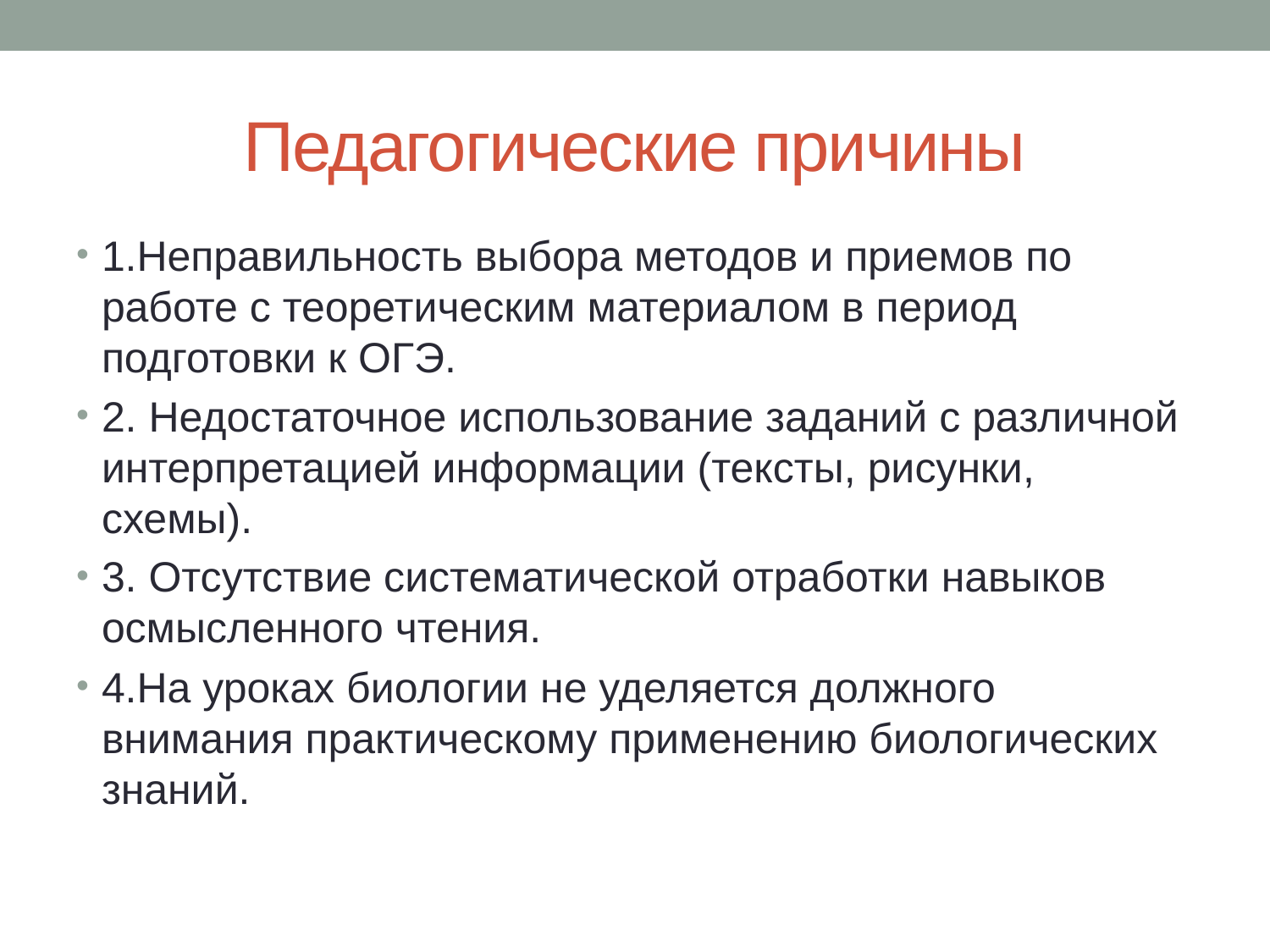

# Педагогические причины
1.Неправильность выбора методов и приемов по работе с теоретическим материалом в период подготовки к ОГЭ.
2. Недостаточное использование заданий с различной интерпретацией информации (тексты, рисунки, схемы).
3. Отсутствие систематической отработки навыков осмысленного чтения.
4.На уроках биологии не уделяется должного внимания практическому применению биологических знаний.